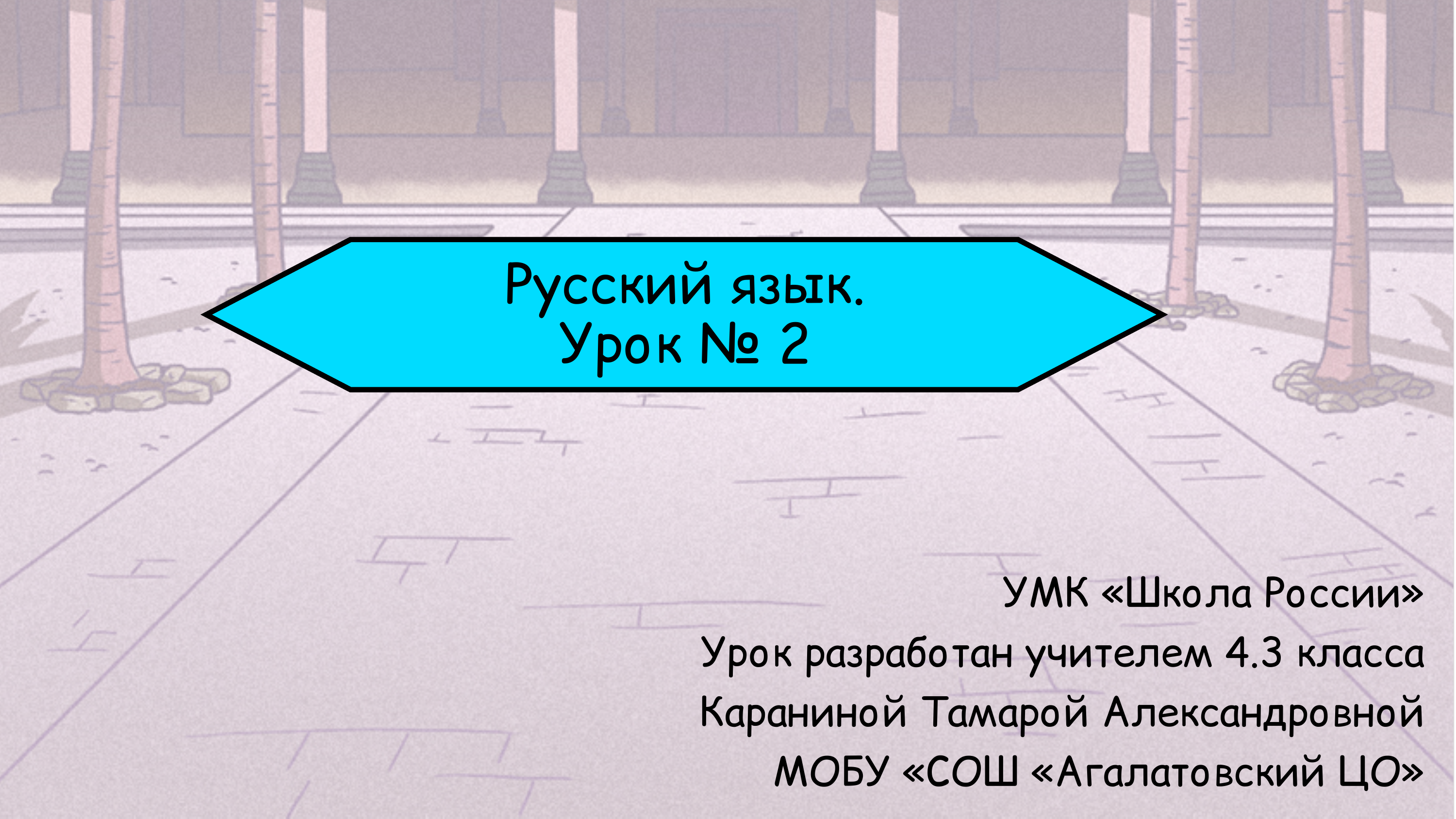

Русский язык.
Урок № 2
УМК «Школа России»
Урок разработан учителем 4.3 класса
Караниной Тамарой Александровной
МОБУ «СОШ «Агалатовский ЦО»